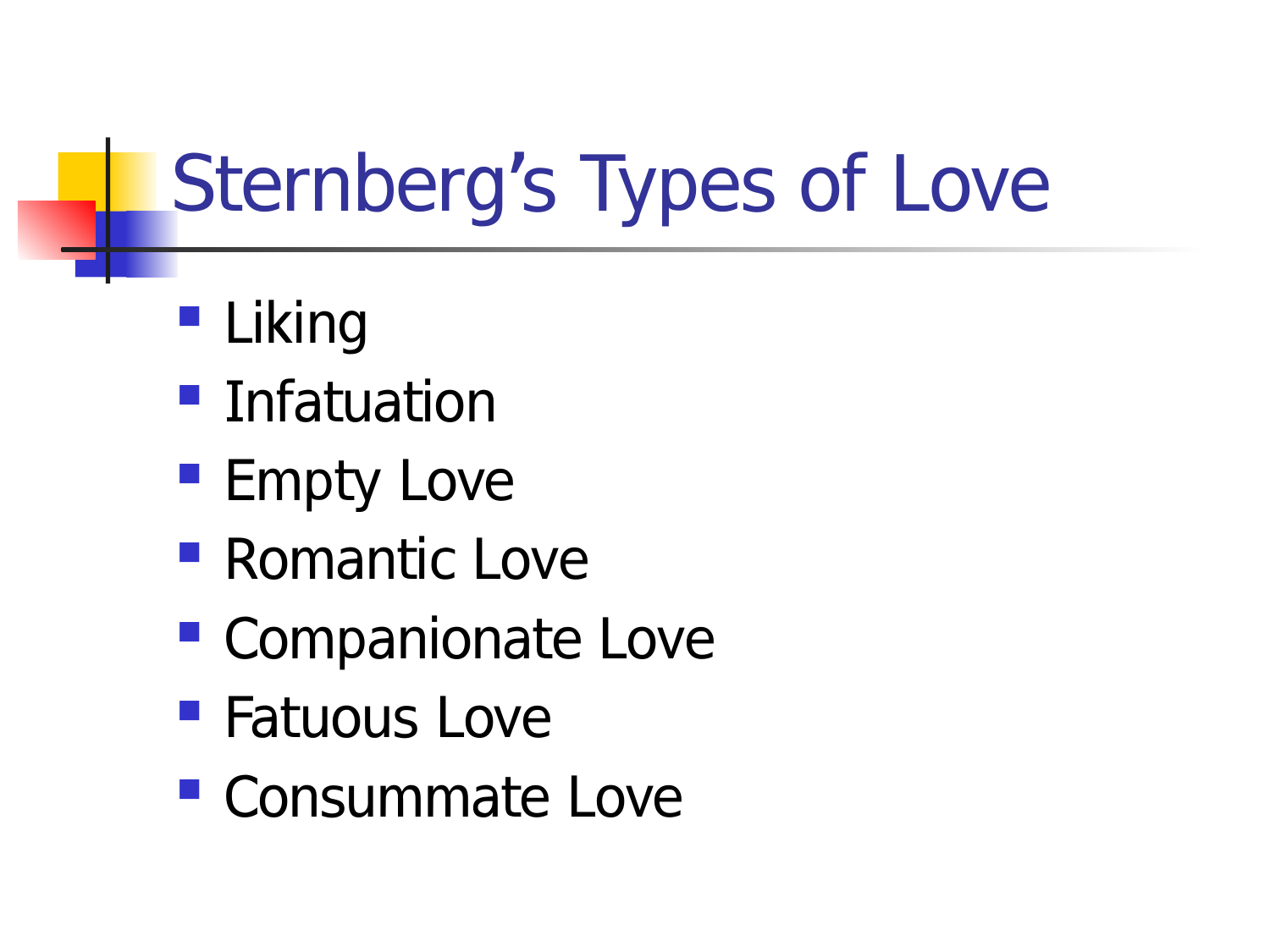

# Sternberg’s Types of Love
Liking
Infatuation
Empty Love
Romantic Love
Companionate Love
Fatuous Love
Consummate Love